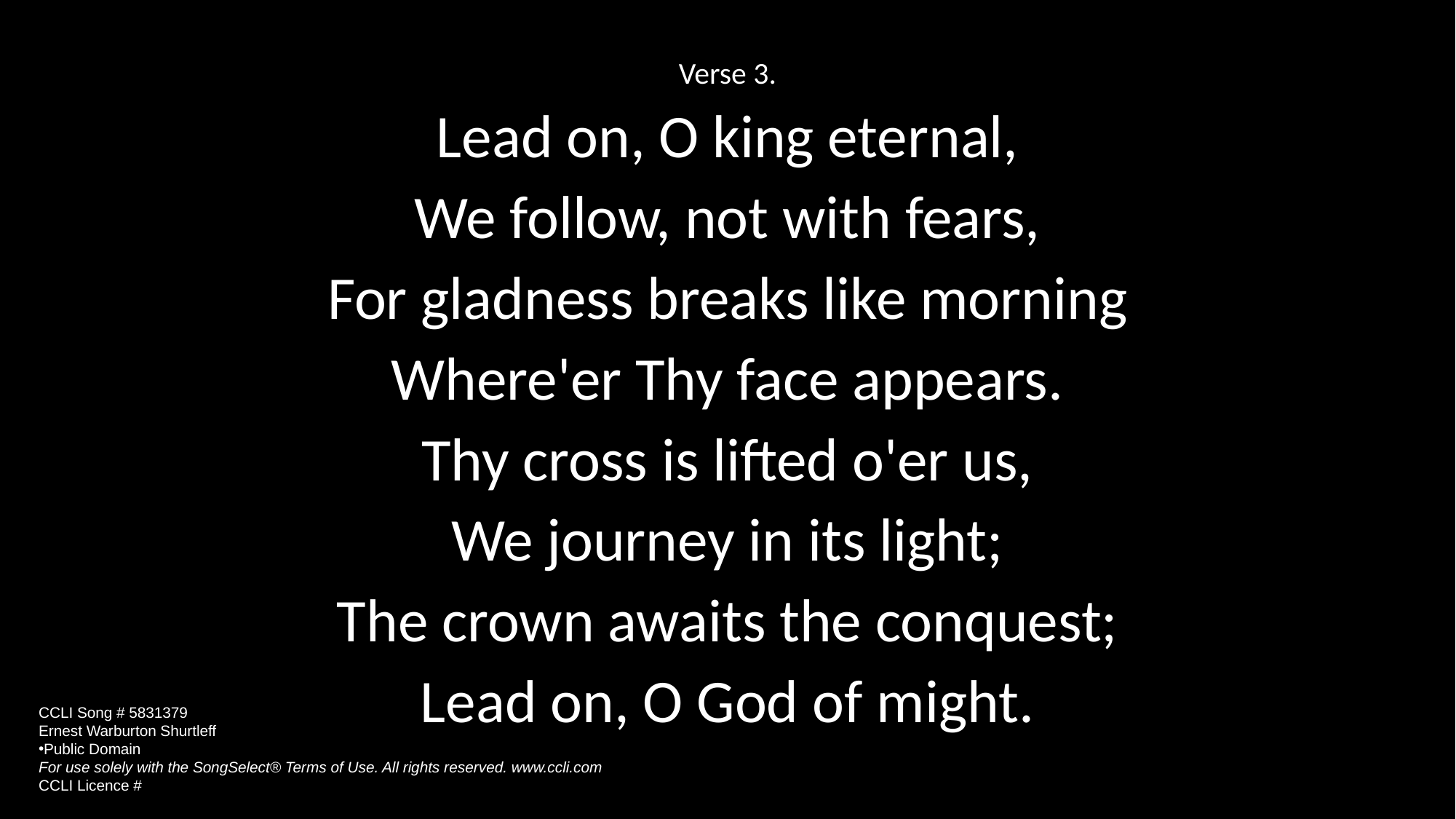

Verse 3.
Lead on, O king eternal,
We follow, not with fears,
For gladness breaks like morning
Where'er Thy face appears.
Thy cross is lifted o'er us,
We journey in its light;
The crown awaits the conquest;
Lead on, O God of might.
CCLI Song # 5831379
Ernest Warburton Shurtleff
Public Domain
For use solely with the SongSelect® Terms of Use. All rights reserved. www.ccli.com
CCLI Licence #